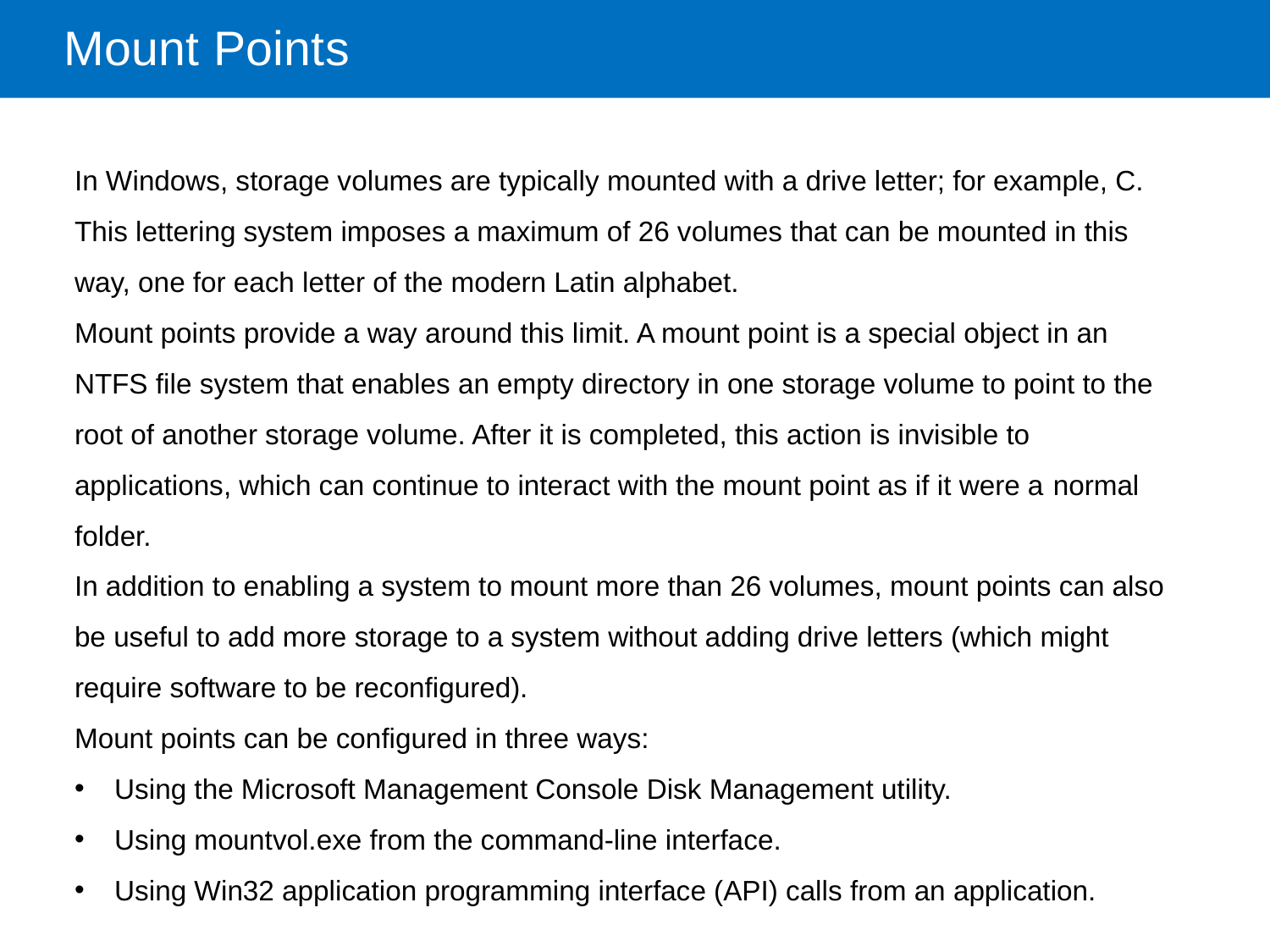

# Mount Points
In Windows, storage volumes are typically mounted with a drive letter; for example, C. This lettering system imposes a maximum of 26 volumes that can be mounted in this way, one for each letter of the modern Latin alphabet.
Mount points provide a way around this limit. A mount point is a special object in an NTFS file system that enables an empty directory in one storage volume to point to the root of another storage volume. After it is completed, this action is invisible to applications, which can continue to interact with the mount point as if it were a normal folder.
In addition to enabling a system to mount more than 26 volumes, mount points can also be useful to add more storage to a system without adding drive letters (which might require software to be reconfigured).
Mount points can be configured in three ways:
Using the Microsoft Management Console Disk Management utility.
Using mountvol.exe from the command-line interface.
Using Win32 application programming interface (API) calls from an application.